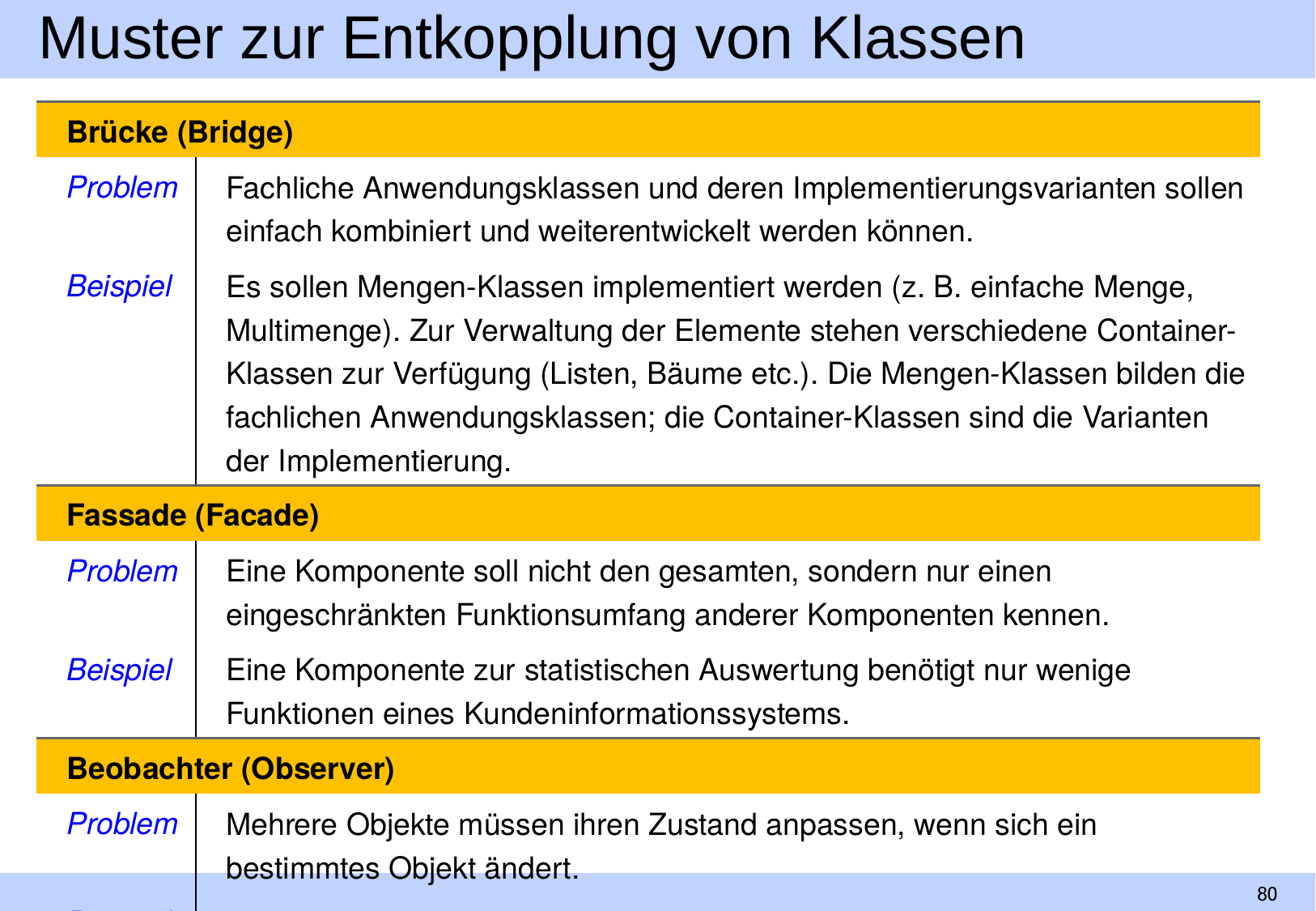

# Muster zur Entkopplung von Klassen
| Brücke (Bridge) |  |
| --- | --- |
| Problem | Fachliche Anwendungsklassen und deren Implementierungsvarianten sollen einfach kombiniert und weiterentwickelt werden können. |
| Beispiel | Es sollen Mengen-Klassen implementiert werden (z. B. einfache Menge, Multimenge). Zur Verwaltung der Elemente stehen verschiedene Container-Klassen zur Verfügung (Listen, Bäume etc.). Die Mengen-Klassen bilden die fachlichen Anwendungsklassen; die Container-Klassen sind die Varianten der Implementierung. |
| Fassade (Facade) |  |
| Problem | Eine Komponente soll nicht den gesamten, sondern nur einen eingeschränkten Funktionsumfang anderer Komponenten kennen. |
| Beispiel | Eine Komponente zur statistischen Auswertung benötigt nur wenige Funktionen eines Kundeninformationssystems. |
| Beobachter (Observer) |  |
| Problem | Mehrere Objekte müssen ihren Zustand anpassen, wenn sich ein bestimmtes Objekt ändert. |
| Beispiel | Alle GUI-Objekte, die ein Dateisystem darstellen, müssen ihre Darstellung anpassen, wenn Dateien eingefügt oder gelöscht werden. |
80